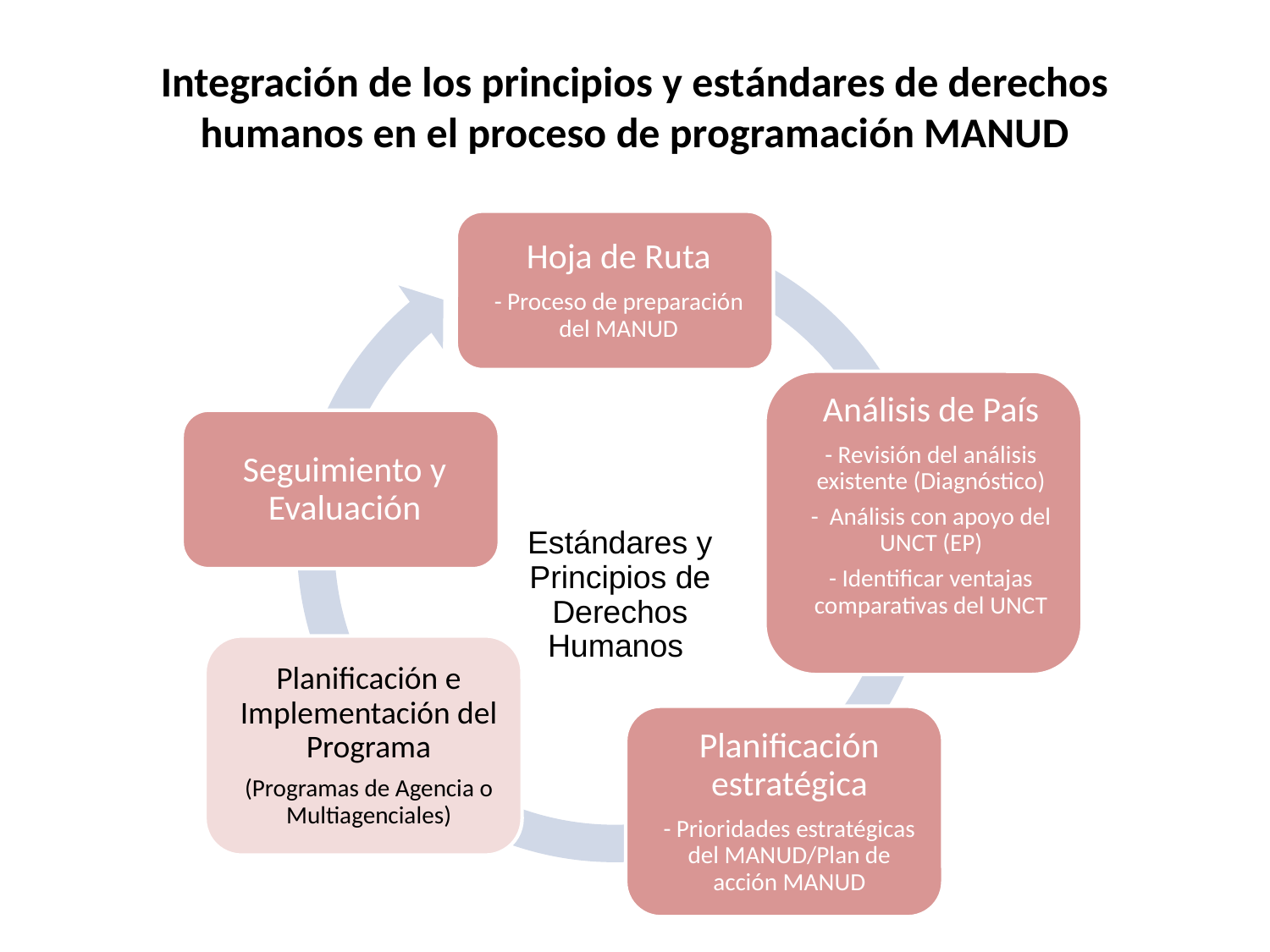

# Integración de los principios y estándares de derechos humanos en el proceso de programación MANUD
Hoja de Ruta
- Proceso de preparación del MANUD
Análisis de País
- Revisión del análisis existente (Diagnóstico)
-  Análisis con apoyo del UNCT (EP)
- Identificar ventajas comparativas del UNCT

Planificación estratégica
- Prioridades estratégicas del MANUD/Plan de acción MANUD
Planificación e Implementación del Programa
(Programas de Agencia o Multiagenciales)
Seguimiento y Evaluación
Estándares y Principios de Derechos Humanos